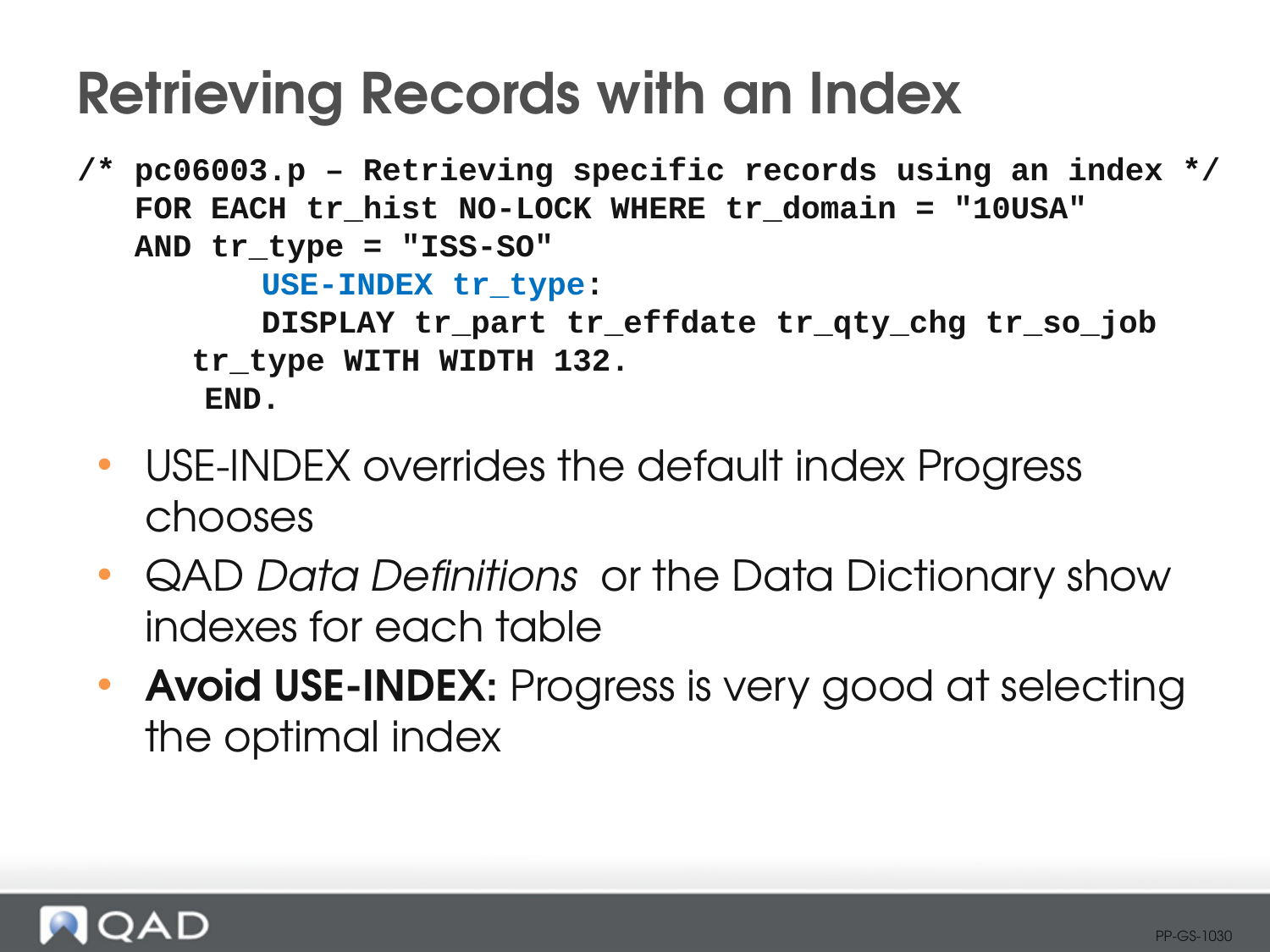

# Retrieving Records with an Index
/* pc06003.p – Retrieving specific records using an index */
   FOR EACH tr_hist NO-LOCK WHERE tr_domain = "10USA"
   AND tr_type = "ISS-SO"
	   USE-INDEX tr_type:
	   DISPLAY tr_part tr_effdate tr_qty_chg tr_so_job
      tr_type WITH WIDTH 132.
	END.

USE-INDEX overrides the default index Progress chooses
QAD Data Definitions  or the Data Dictionary show indexes for each table
Avoid USE-INDEX: Progress is very good at selecting the optimal index
PP-GS-1030